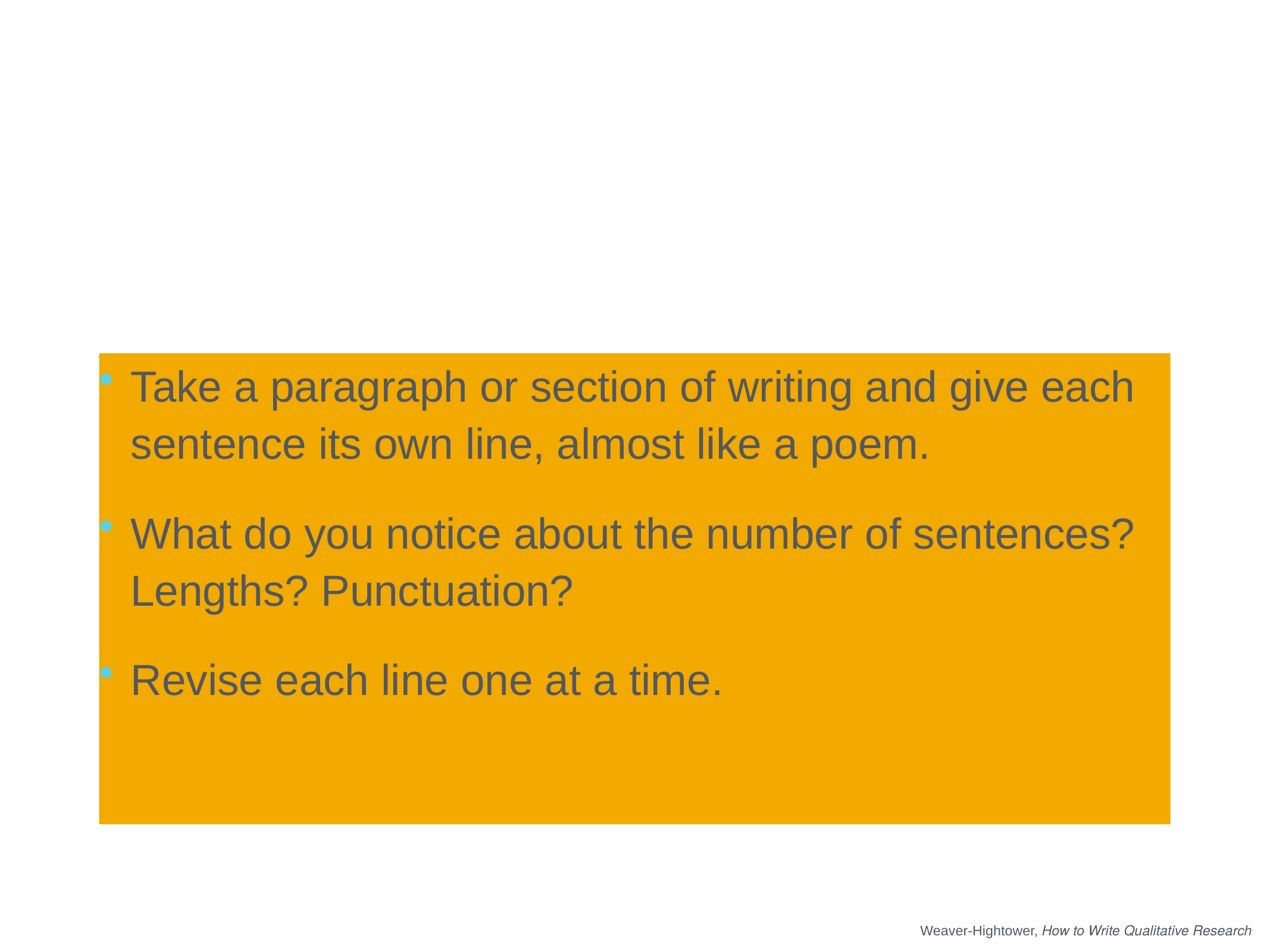

# Line By Line Activity
Take a paragraph or section of writing and give each sentence its own line, almost like a poem.
What do you notice about the number of sentences? Lengths? Punctuation?
Revise each line one at a time.